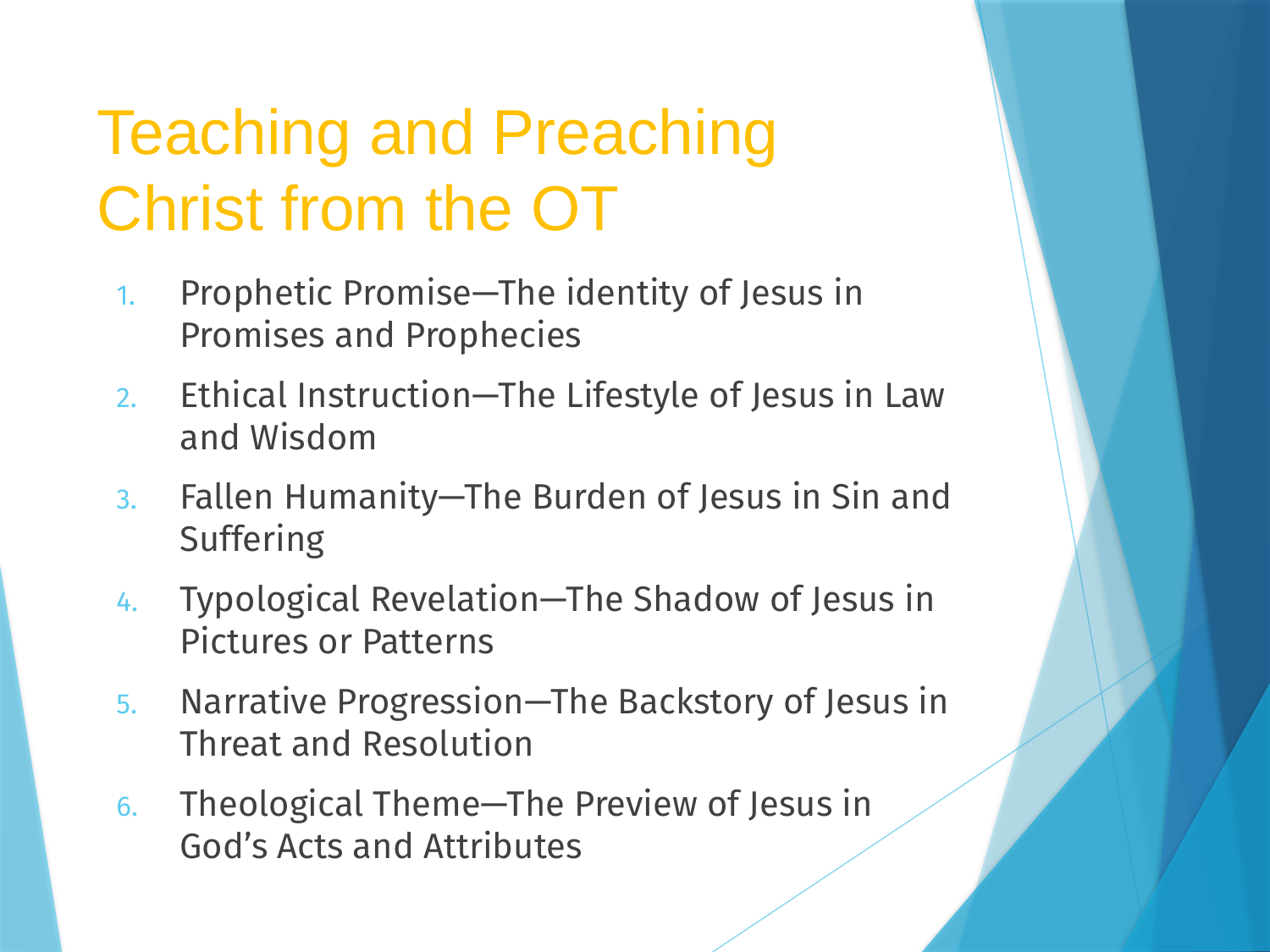

# Teaching and Preaching Christ from the OT
Prophetic Promise—The identity of Jesus in Promises and Prophecies
Ethical Instruction—The Lifestyle of Jesus in Law and Wisdom
Fallen Humanity—The Burden of Jesus in Sin and Suffering
Typological Revelation—The Shadow of Jesus in Pictures or Patterns
Narrative Progression—The Backstory of Jesus in Threat and Resolution
Theological Theme—The Preview of Jesus in God’s Acts and Attributes